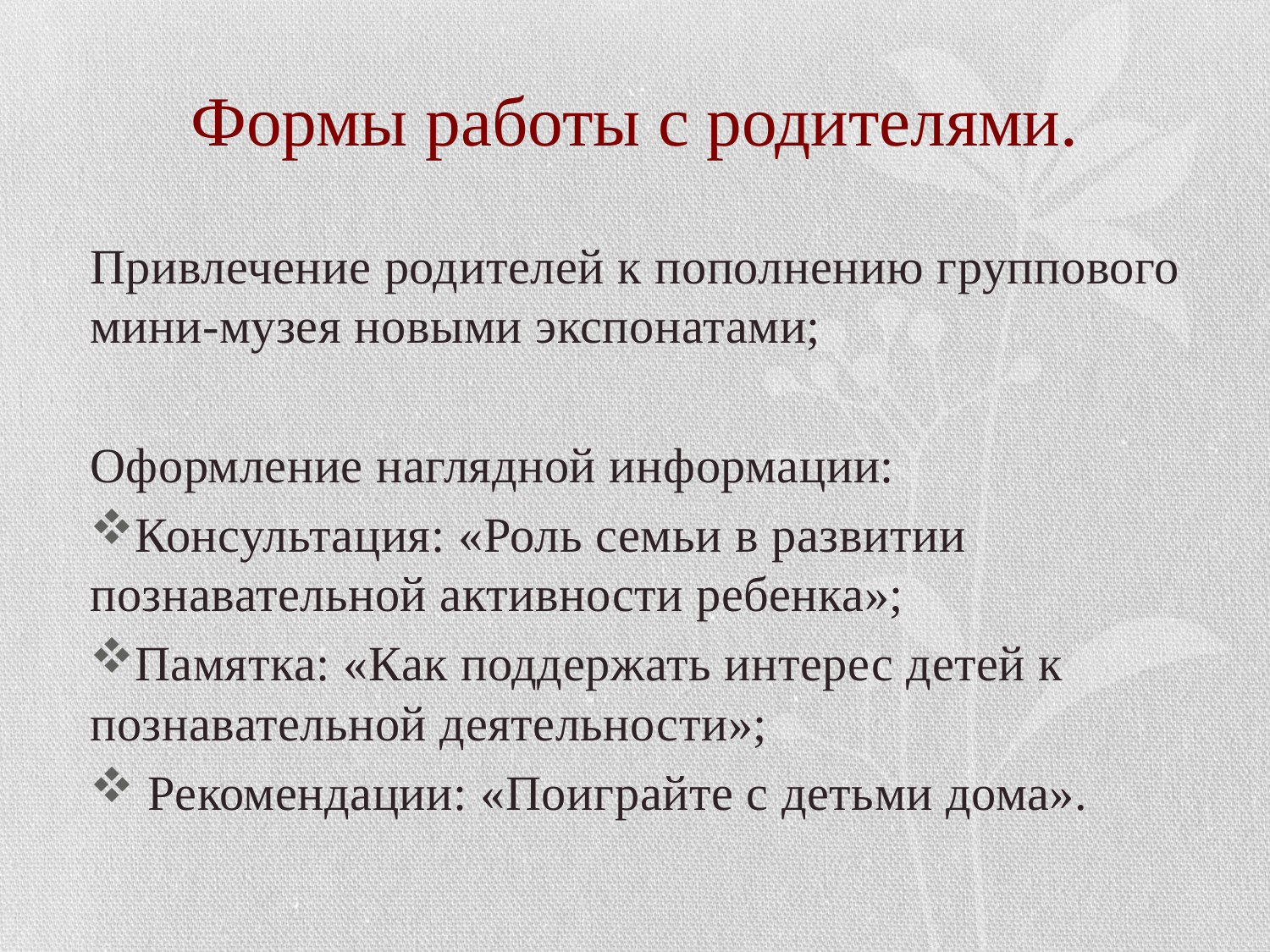

# Формы работы с родителями.

Привлечение родителей к пополнению группового мини-музея новыми экспонатами;

Оформление наглядной информации:
Консультация: «Роль семьи в развитии познавательной активности ребенка»;
Памятка: «Как поддержать интерес детей к познавательной деятельности»;
 Рекомендации: «Поиграйте с детьми дома».